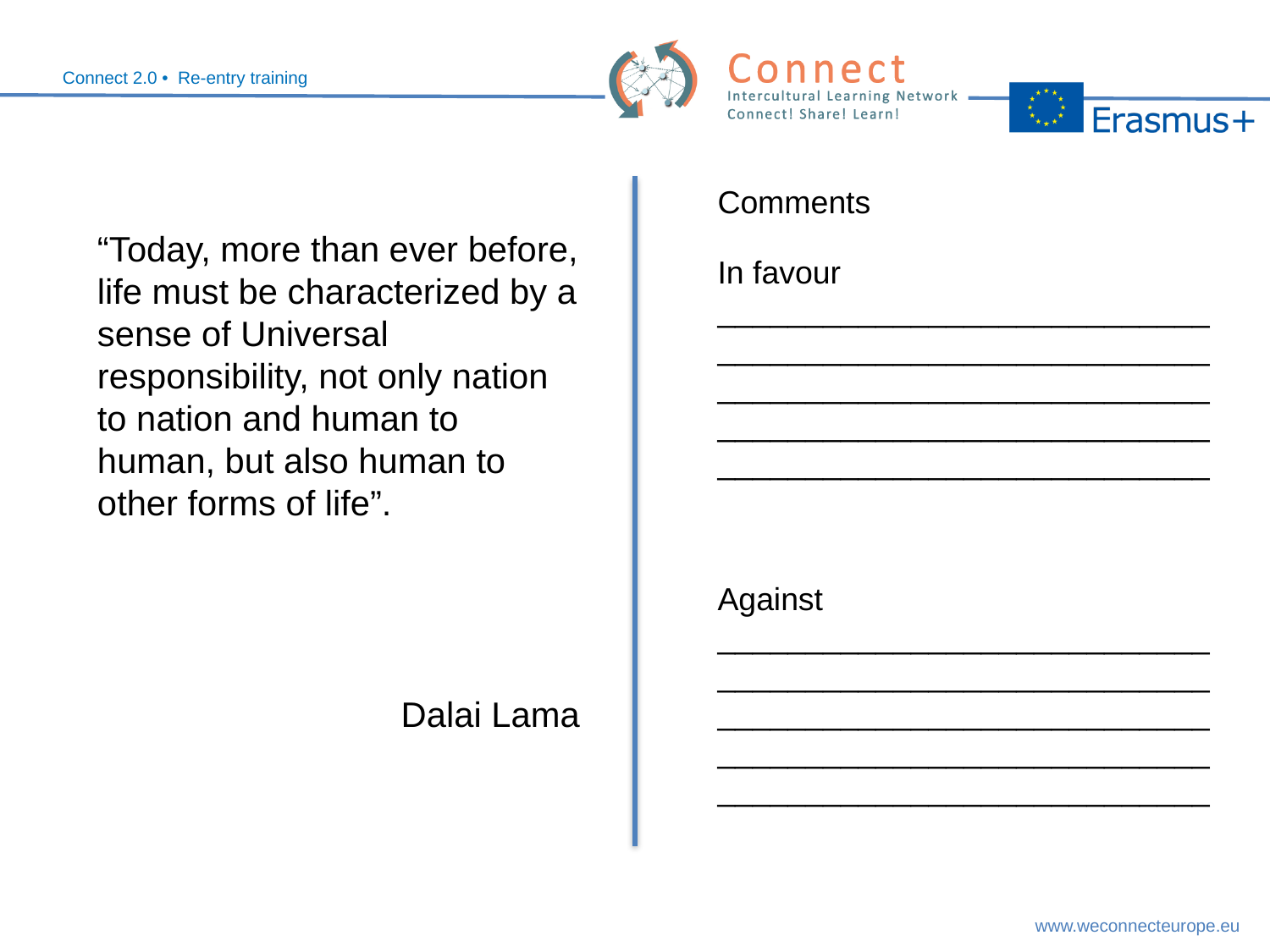

Comments
“Today, more than ever before, life must be characterized by a sense of Universal responsibility, not only nation to nation and human to human, but also human to other forms of life”.

Dalai Lama
In favour
____________________________________________________________________________________________________________________________________________
Against
____________________________________________________________________________________________________________________________________________